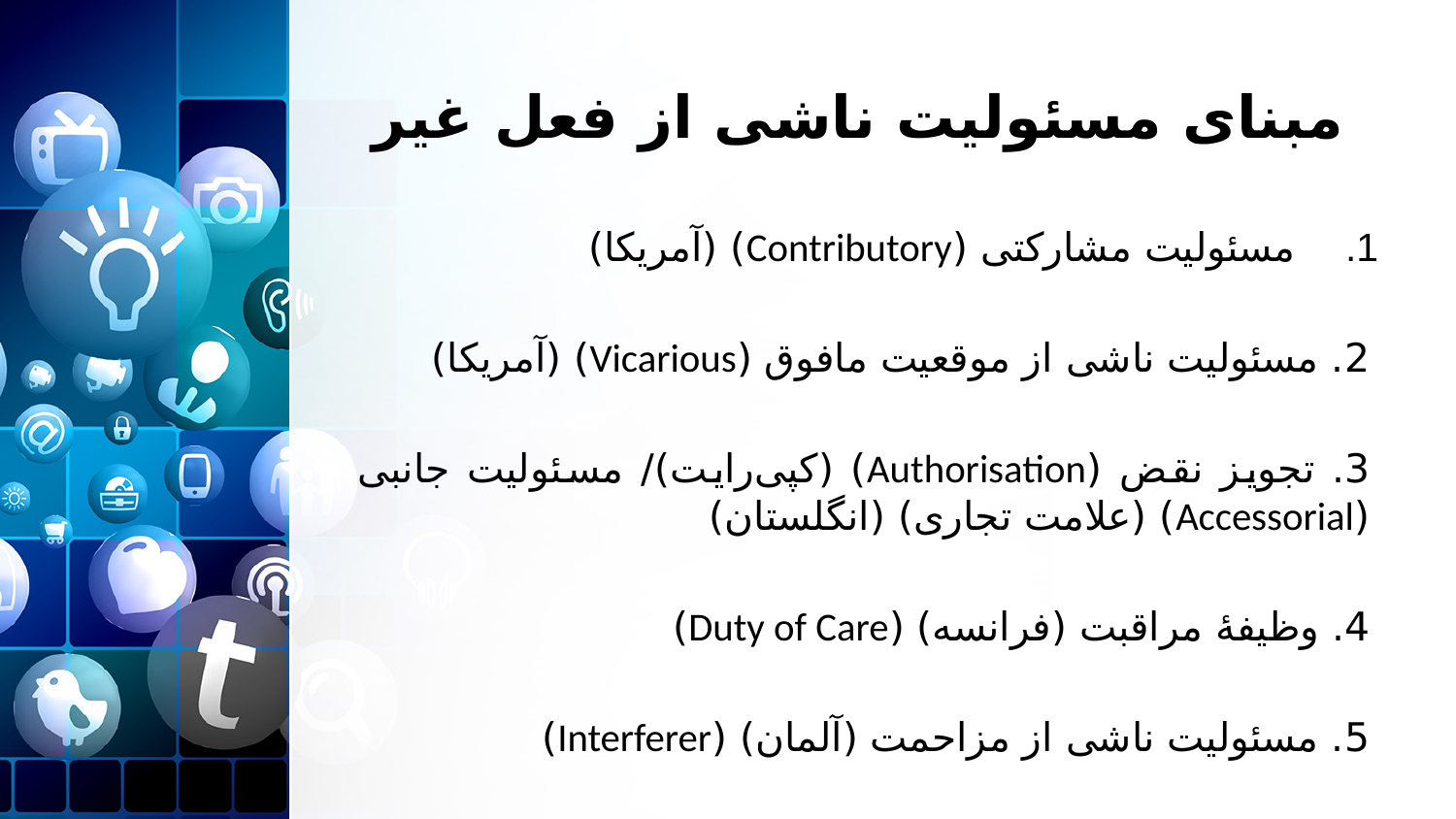

# مبنای مسئولیت ناشی از فعل غیر
مسئولیت مشارکتی (Contributory) (آمریکا)

2. مسئولیت ناشی از موقعیت مافوق (Vicarious) (آمریکا)

3. تجویز نقض (Authorisation) (کپی‌رایت)/ مسئولیت جانبی (Accessorial) (علامت تجاری) (انگلستان)

4. وظیفۀ مراقبت (فرانسه) (Duty of Care)

5. مسئولیت ناشی از مزاحمت (آلمان) (Interferer)